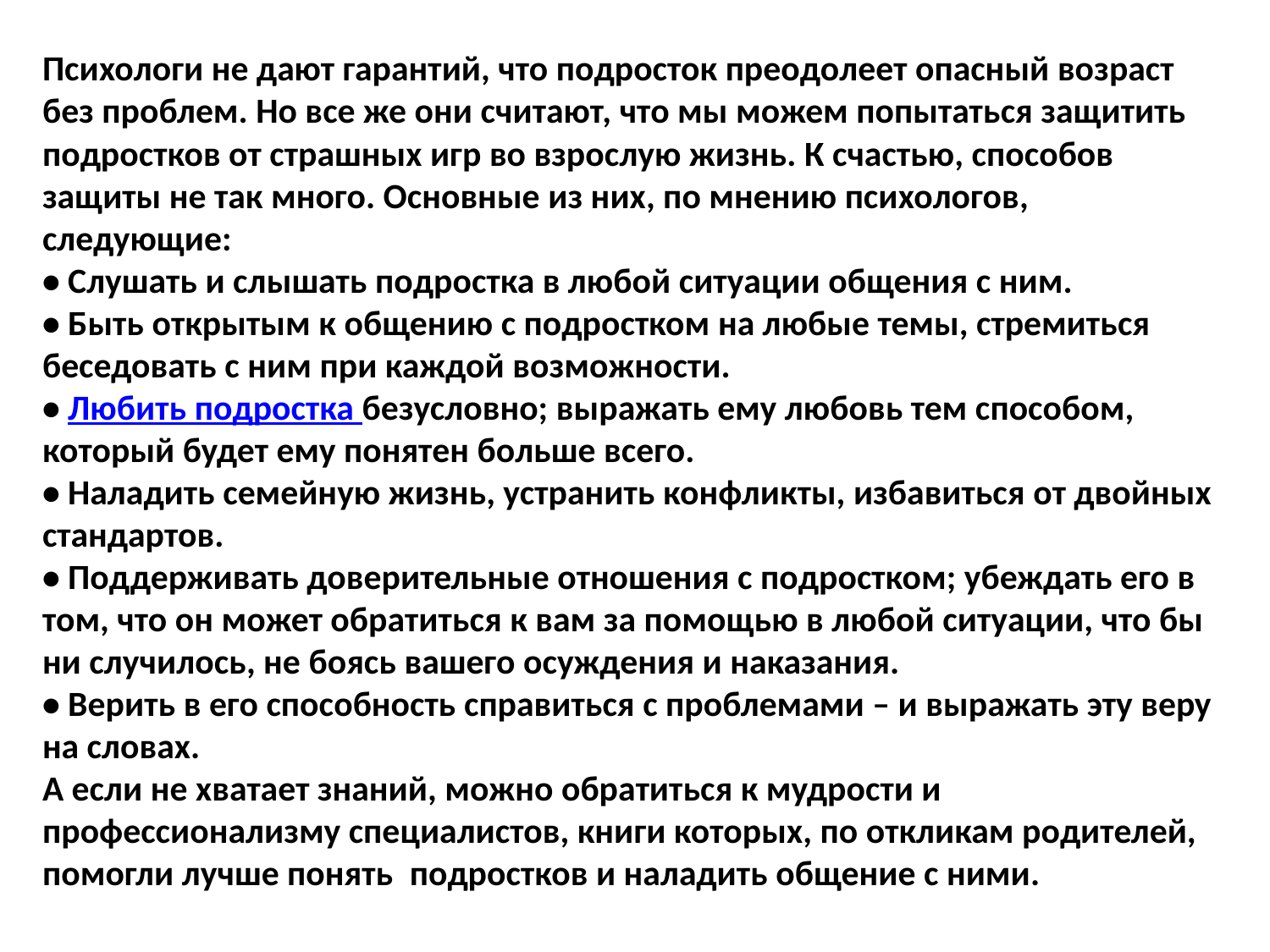

Психологи не дают гарантий, что подросток преодолеет опасный возраст без проблем. Но все же они считают, что мы можем попытаться защитить подростков от страшных игр во взрослую жизнь. К счастью, способов защиты не так много. Основные из них, по мнению психологов, следующие:
• Слушать и слышать подростка в любой ситуации общения с ним.
• Быть открытым к общению с подростком на любые темы, стремиться беседовать с ним при каждой возможности.
• Любить подростка безусловно; выражать ему любовь тем способом, который будет ему понятен больше всего.
• Наладить семейную жизнь, устранить конфликты, избавиться от двойных стандартов.
• Поддерживать доверительные отношения с подростком; убеждать его в том, что он может обратиться к вам за помощью в любой ситуации, что бы ни случилось, не боясь вашего осуждения и наказания.
• Верить в его способность справиться с проблемами – и выражать эту веру на словах. 
А если не хватает знаний, можно обратиться к мудрости и профессионализму специалистов, книги которых, по откликам родителей, помогли лучше понять  подростков и наладить общение с ними.